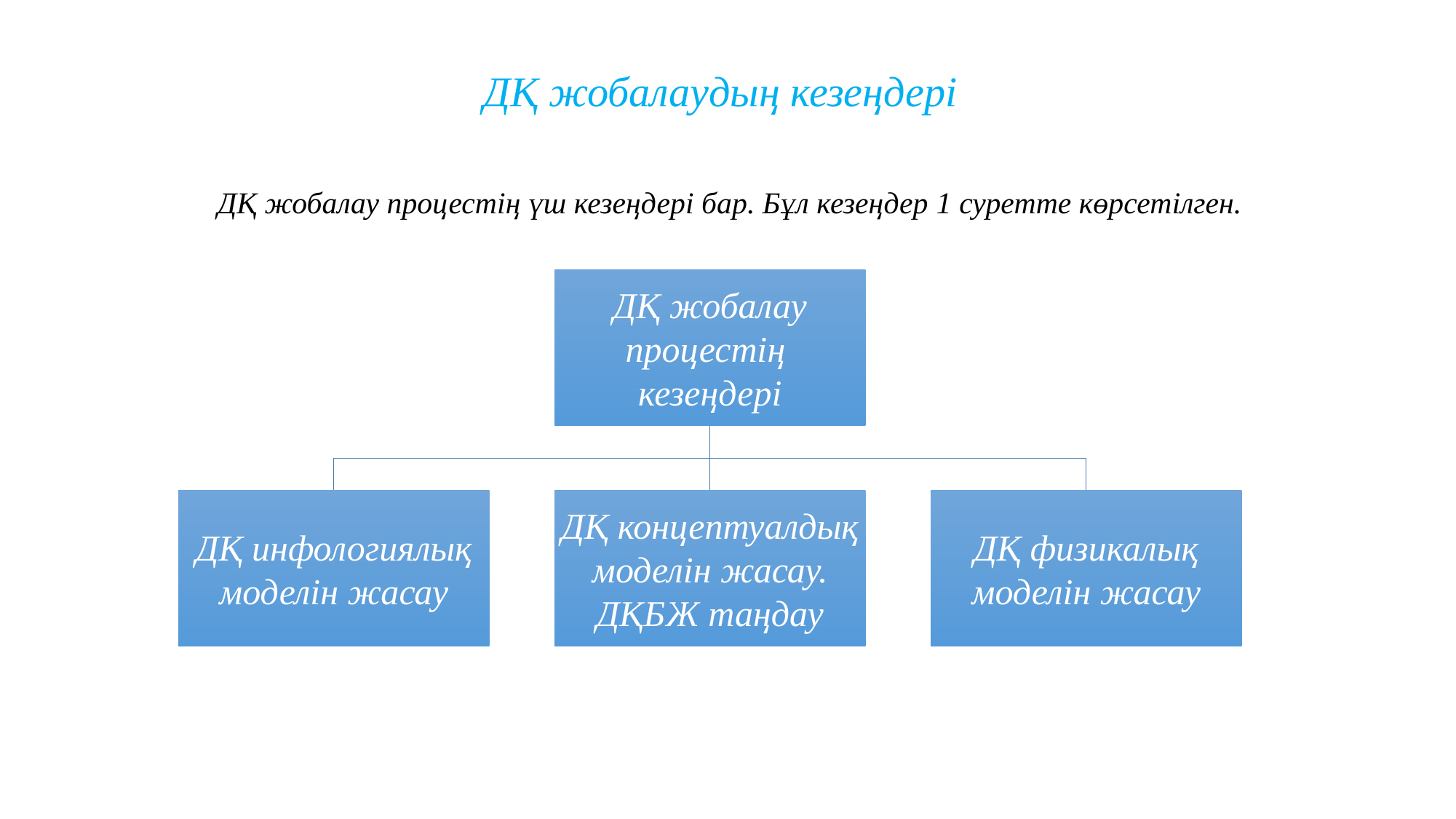

# ДҚ жобалаудың кезеңдері
ДҚ жобалау процестің
кезеңдері
ДҚ инфологиялық моделін жасау
ДҚ концептуалдық моделін жасау. ДҚБЖ таңдау
ДҚ физикалық моделін жасау
ДҚ жобалау процестің үш кезеңдері бар. Бұл кезеңдер 1 суретте көрсетілген.